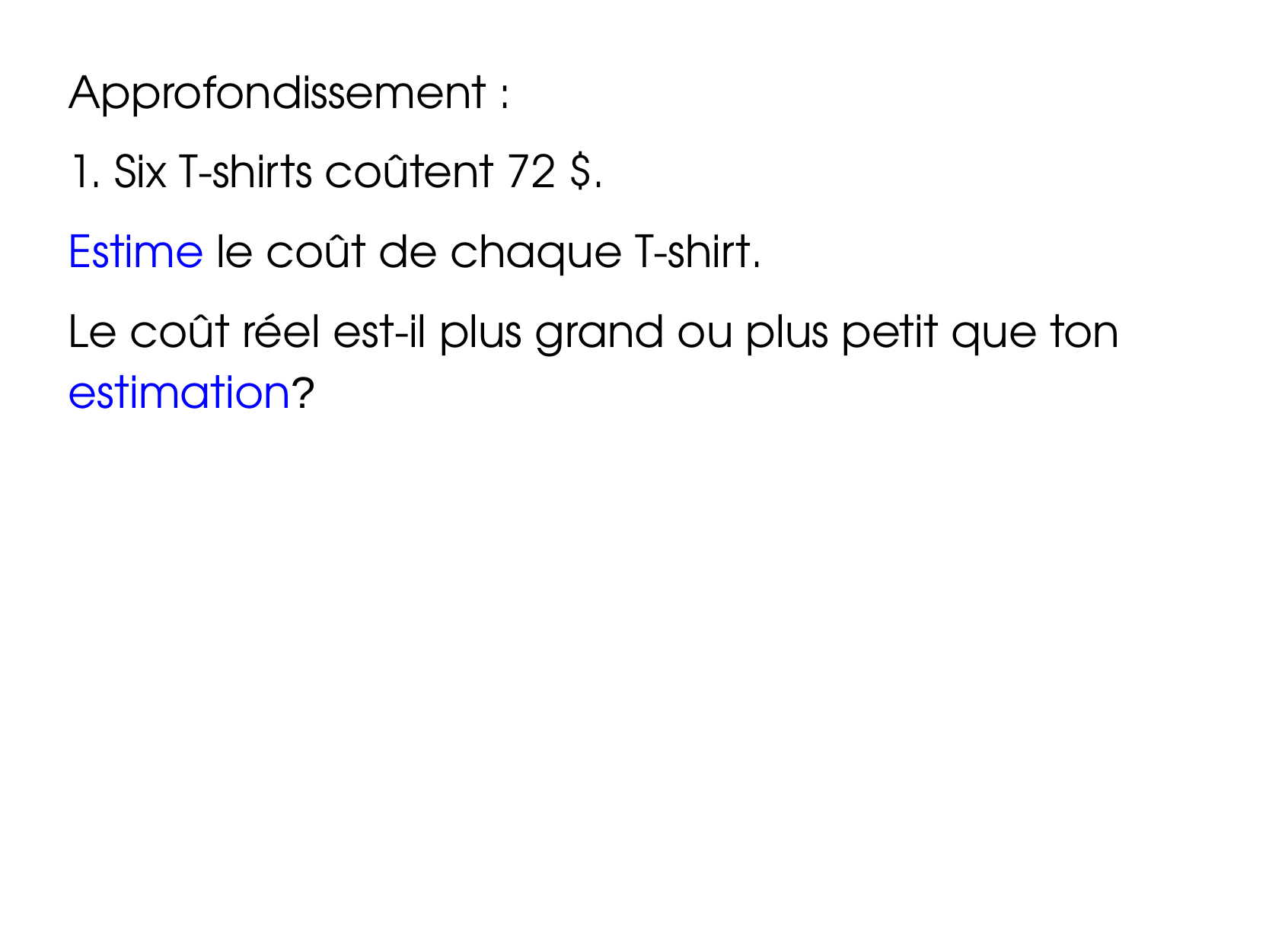

Approfondissement :
1. Six T-shirts coûtent 72 $.
Estime le coût de chaque T-shirt.
Le coût réel est-il plus grand ou plus petit que ton estimation?